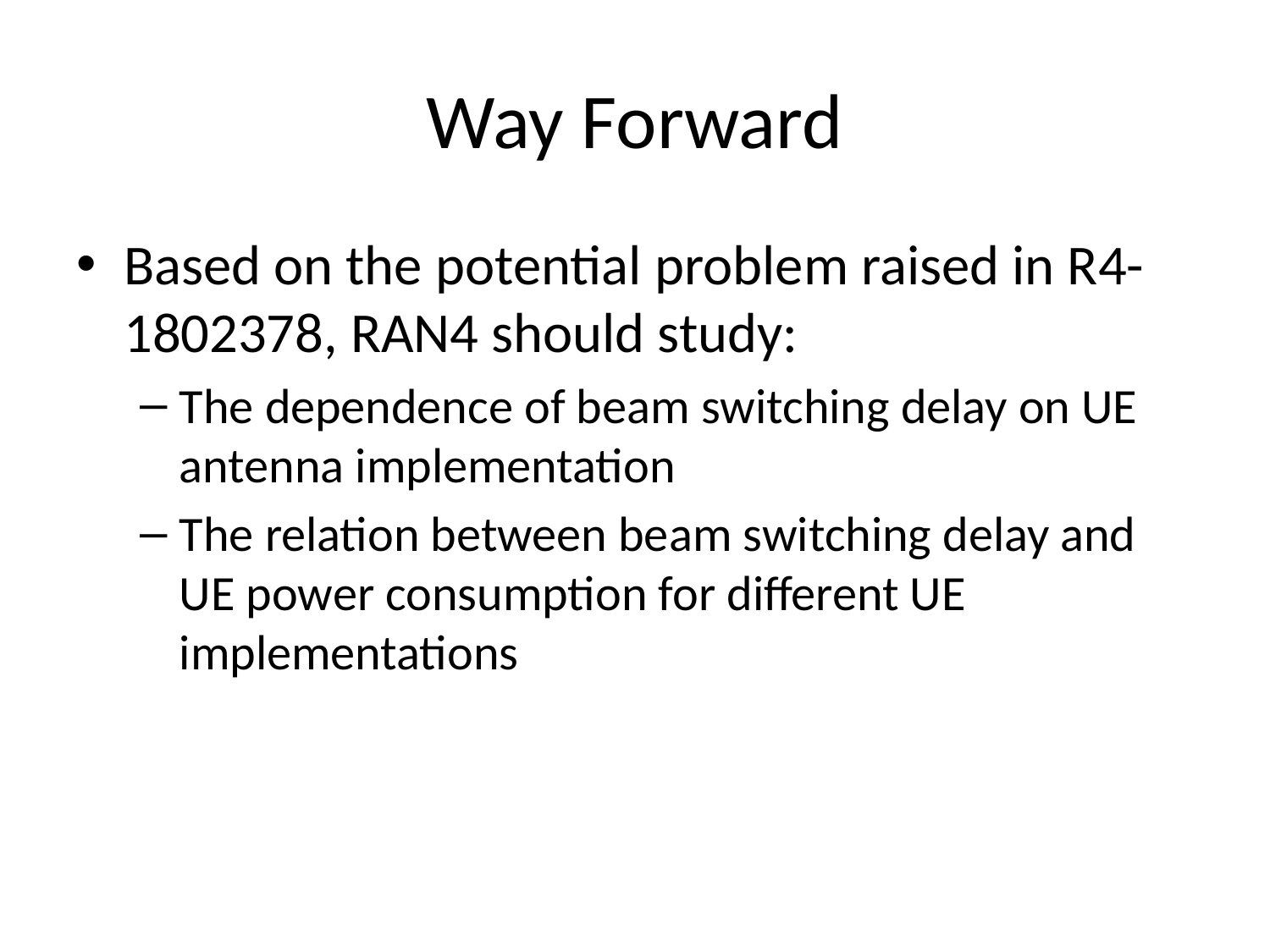

# Way Forward
Based on the potential problem raised in R4-1802378, RAN4 should study:
The dependence of beam switching delay on UE antenna implementation
The relation between beam switching delay and UE power consumption for different UE implementations